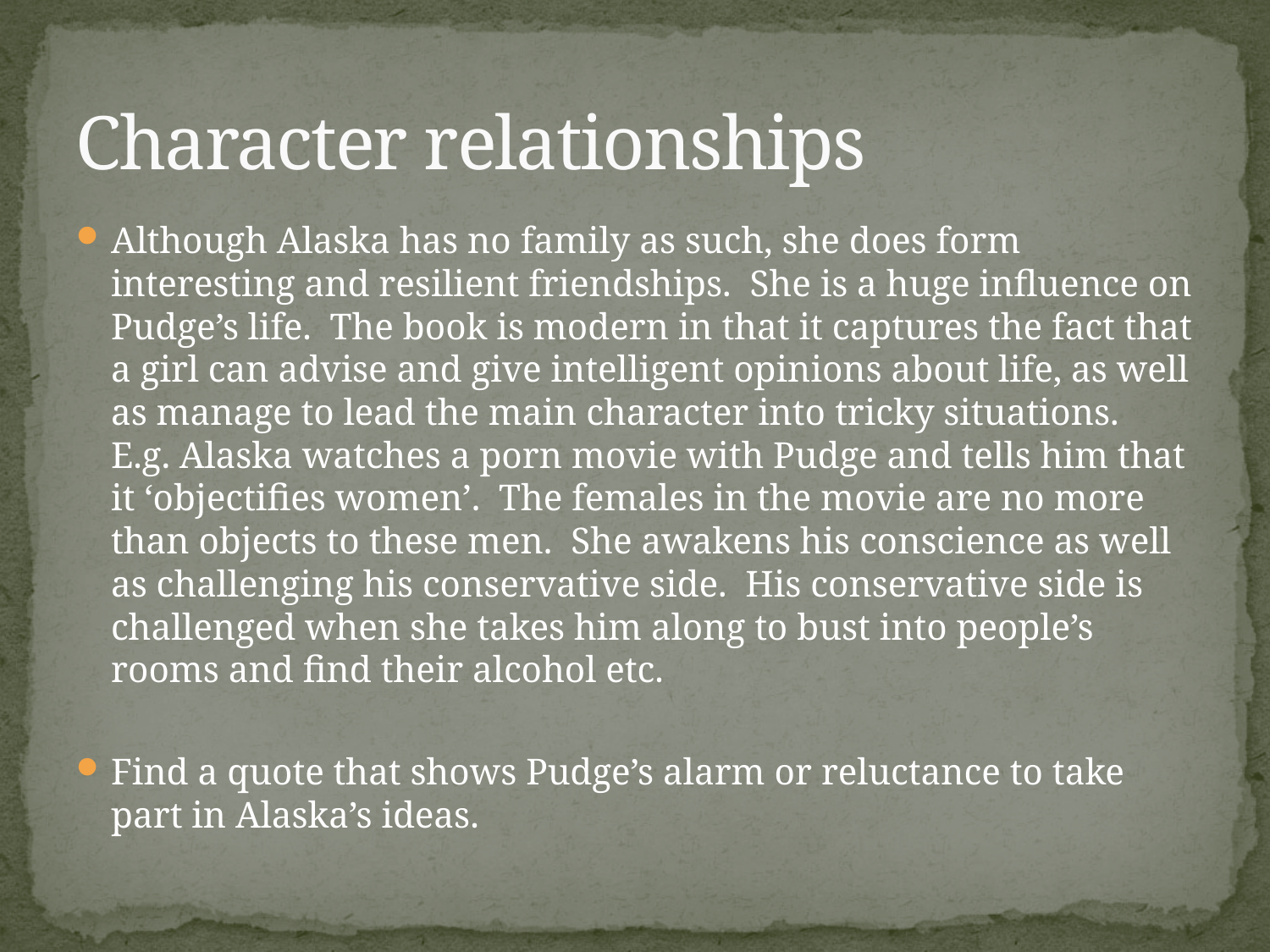

# Character relationships
Although Alaska has no family as such, she does form interesting and resilient friendships.  She is a huge influence on Pudge’s life.  The book is modern in that it captures the fact that a girl can advise and give intelligent opinions about life, as well as manage to lead the main character into tricky situations.  E.g. Alaska watches a porn movie with Pudge and tells him that it ‘objectifies women’.  The females in the movie are no more than objects to these men.  She awakens his conscience as well as challenging his conservative side.  His conservative side is challenged when she takes him along to bust into people’s rooms and find their alcohol etc.

Find a quote that shows Pudge’s alarm or reluctance to take part in Alaska’s ideas.